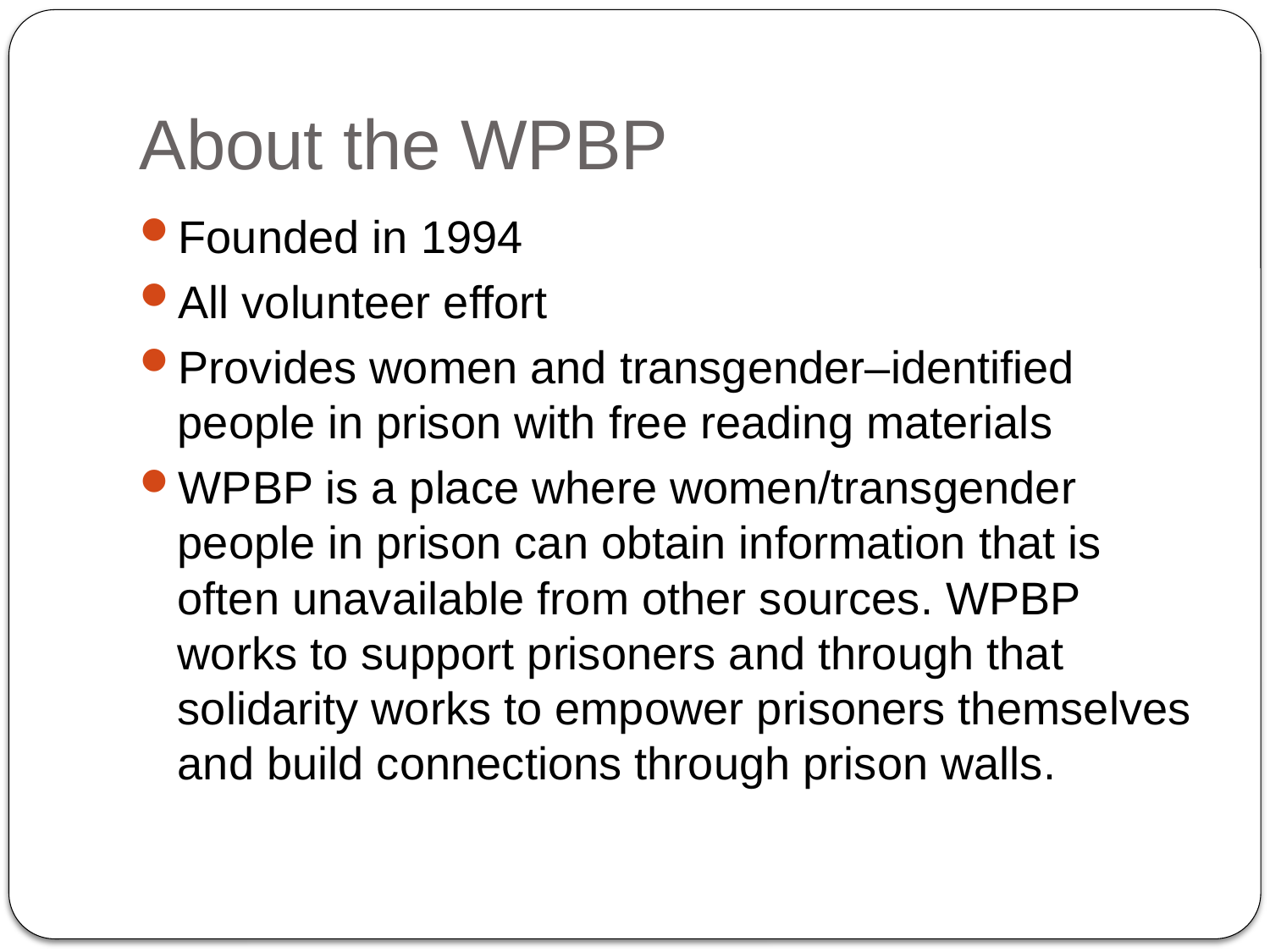

# About the WPBP
Founded in 1994
All volunteer effort
Provides women and transgender–identified people in prison with free reading materials
WPBP is a place where women/transgender people in prison can obtain information that is often unavailable from other sources. WPBP works to support prisoners and through that solidarity works to empower prisoners themselves and build connections through prison walls.